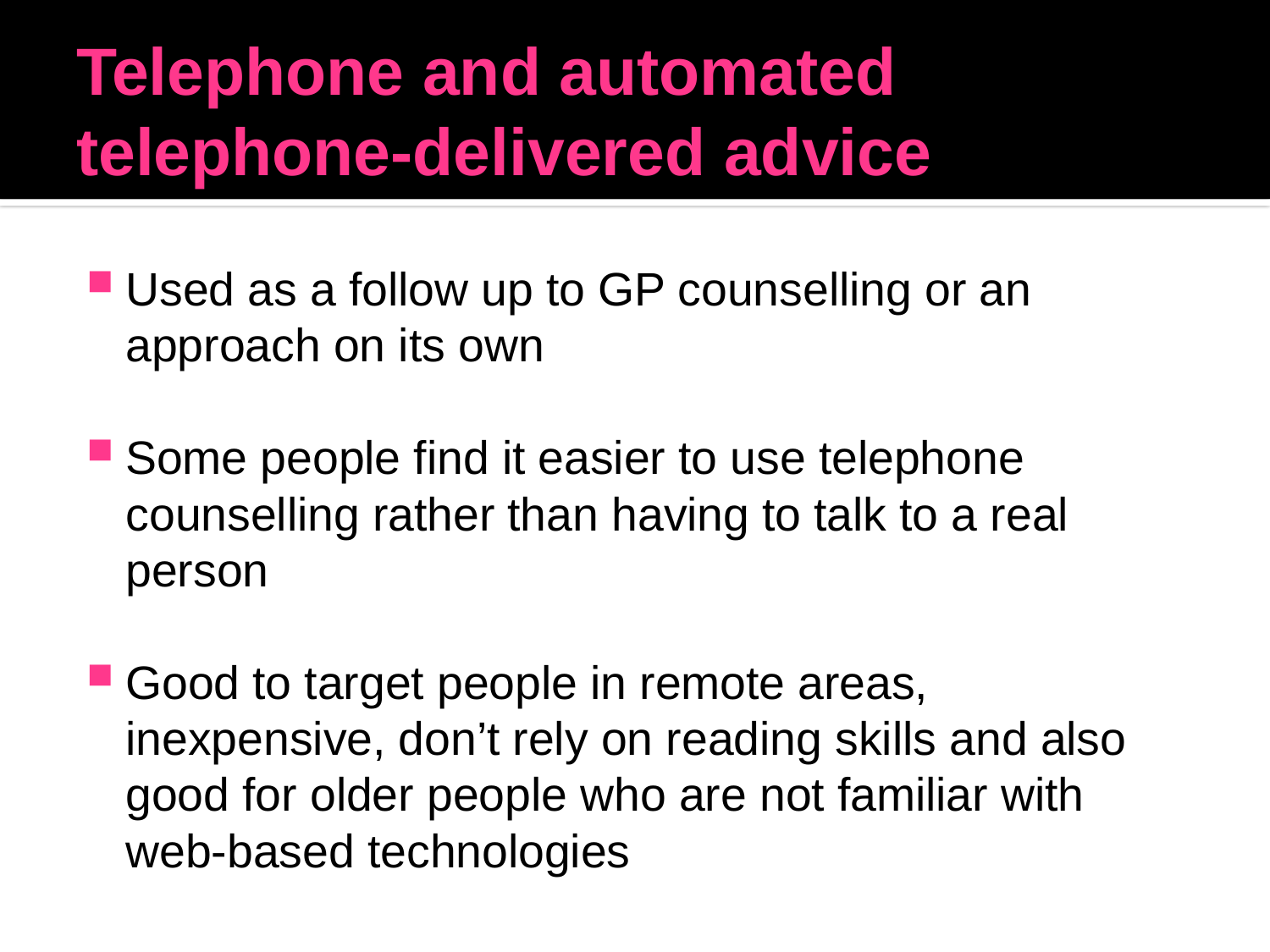

# Telephone and automated telephone-delivered advice
Used as a follow up to GP counselling or an approach on its own

Some people find it easier to use telephone counselling rather than having to talk to a real person

Good to target people in remote areas, inexpensive, don’t rely on reading skills and also good for older people who are not familiar with web-based technologies